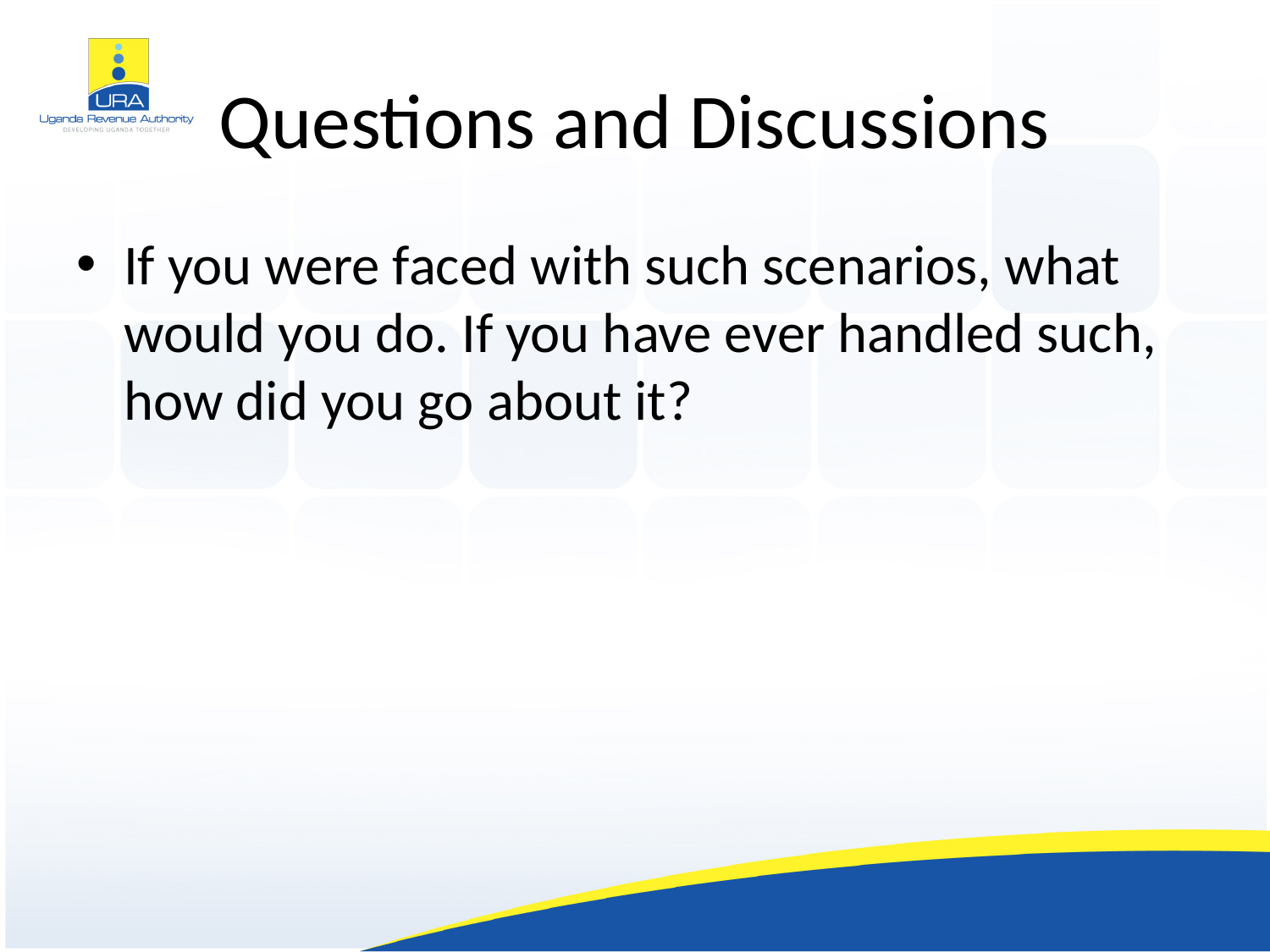

# Questions and Discussions
If you were faced with such scenarios, what would you do. If you have ever handled such, how did you go about it?